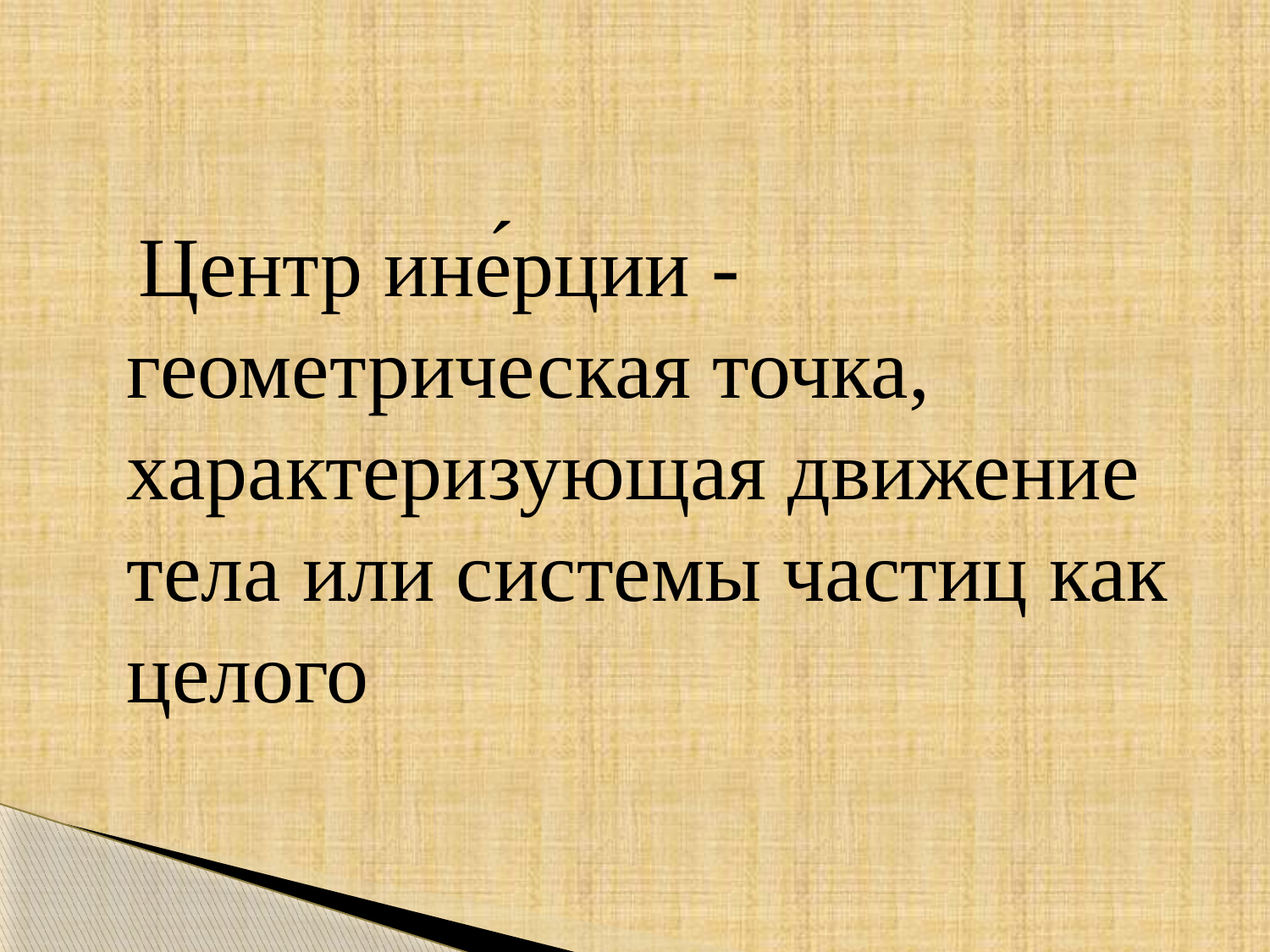

#
    Центр ине́рции -  геометрическая точка, характеризующая движение тела или системы частиц как целого